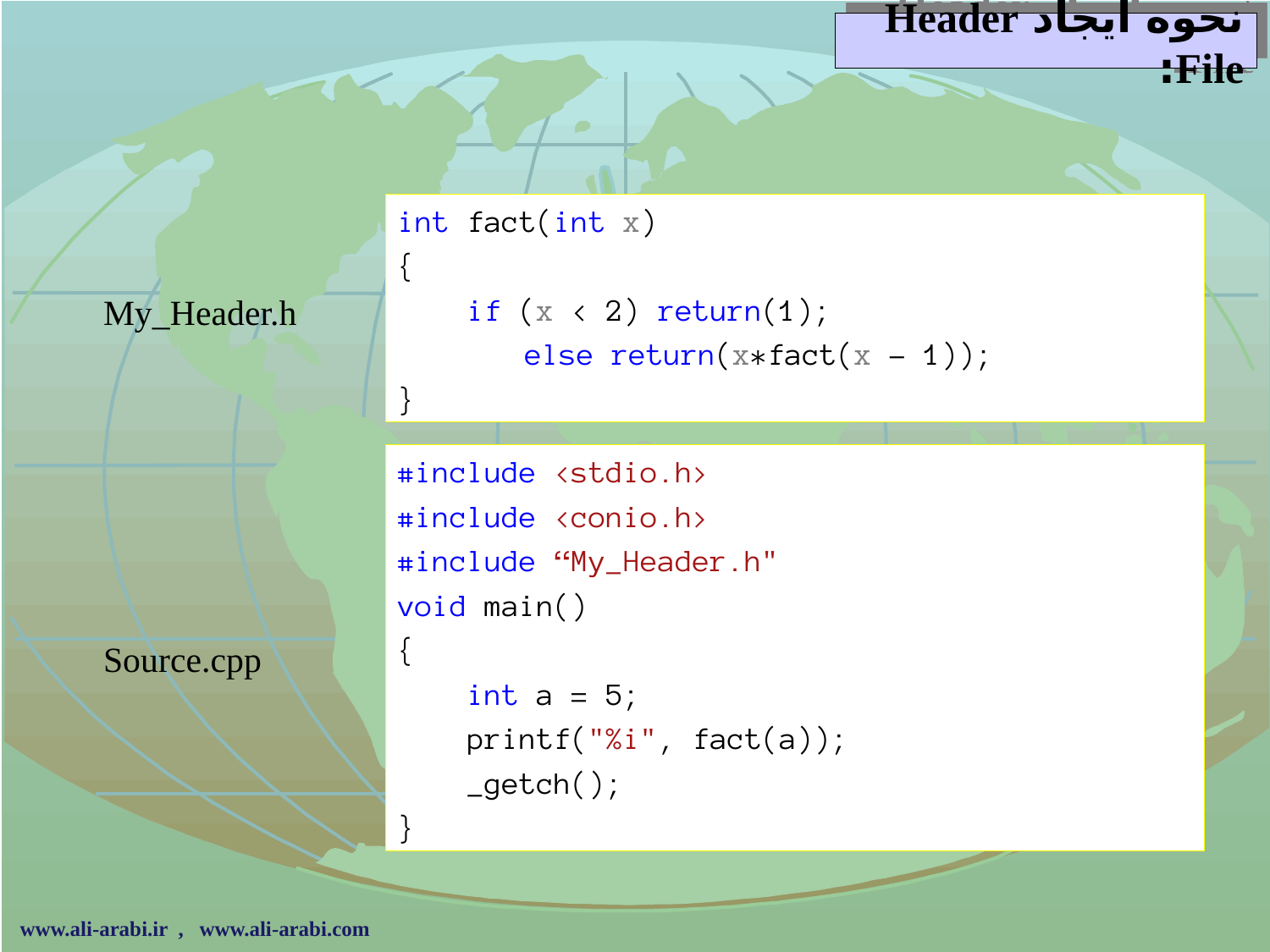

# نحوه ایجاد Header File:
int fact(int x)
{
    if (x < 2) return(1);
	else return(x*fact(x - 1));
}
My_Header.h
#include <stdio.h>
#include <conio.h>
#include “My_Header.h"
void main()
{
    int a = 5;
    printf("%i", fact(a));
    _getch();
}
Source.cpp